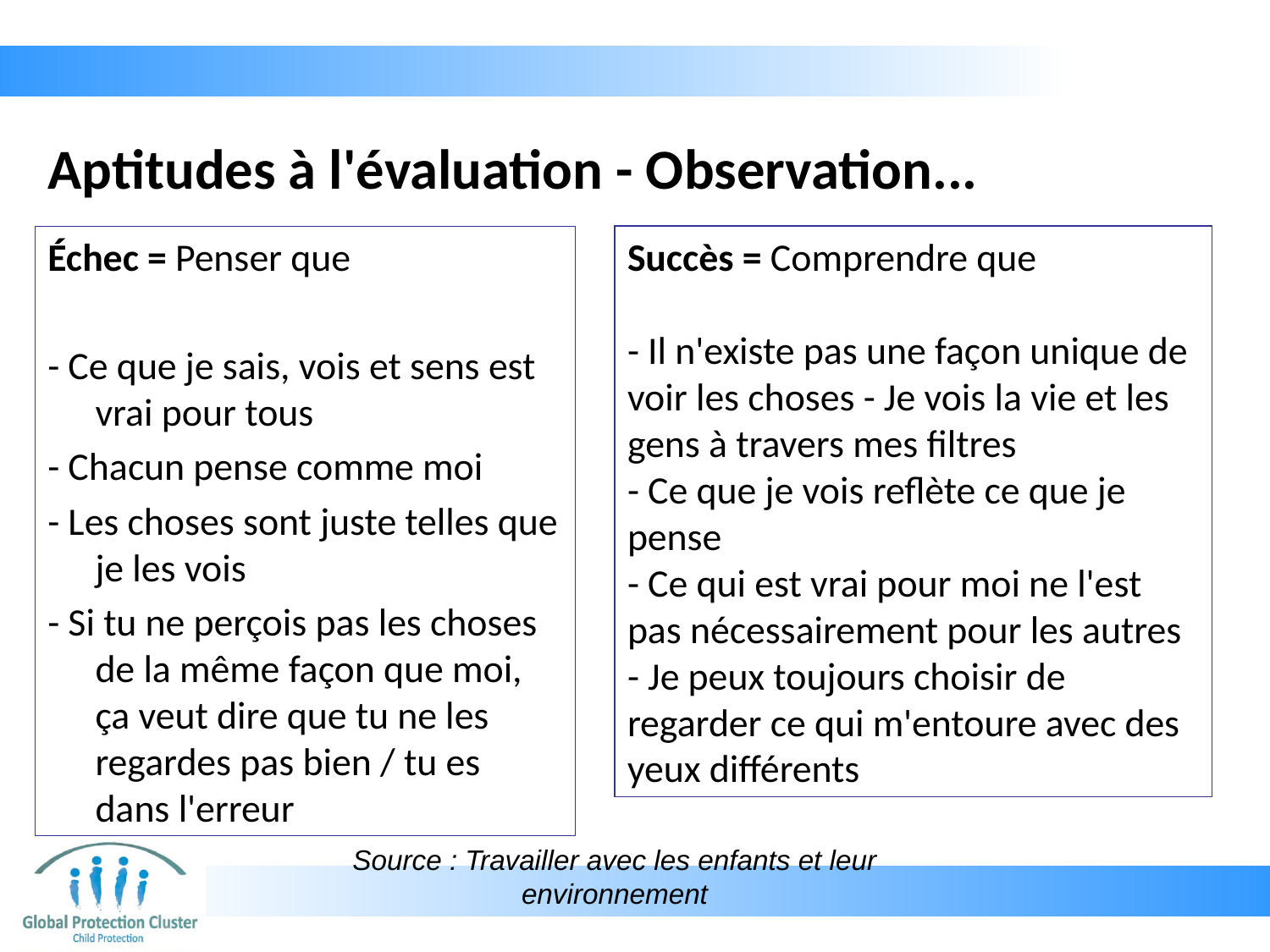

# Aptitudes à l'évaluation - Observation...
Échec = Penser que

- Ce que je sais, vois et sens est vrai pour tous
- Chacun pense comme moi
- Les choses sont juste telles que je les vois
- Si tu ne perçois pas les choses de la même façon que moi, ça veut dire que tu ne les regardes pas bien / tu es dans l'erreur

Succès = Comprendre que

- Il n'existe pas une façon unique de voir les choses - Je vois la vie et les gens à travers mes filtres
- Ce que je vois reflète ce que je pense
- Ce qui est vrai pour moi ne l'est pas nécessairement pour les autres
- Je peux toujours choisir de regarder ce qui m'entoure avec des yeux différents
Source : Travailler avec les enfants et leur environnement